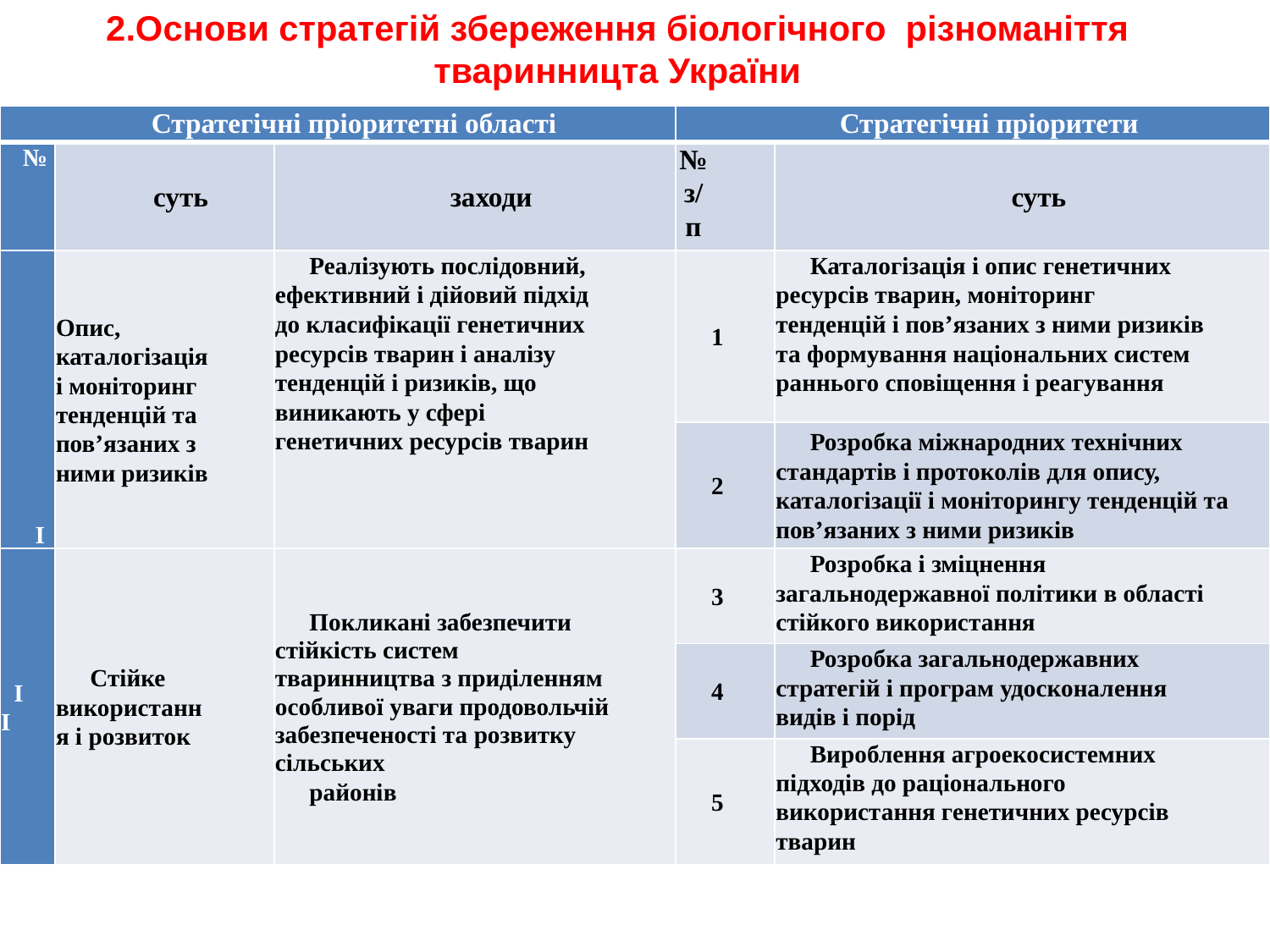

2.Основи стратегій збереження біологічного  різноманіття тваринницта України
Таблиця 1 Пріоритети діяльності щодо глобального плану дій в області генетичних ресурсів тварин
| Стратегічні пріоритетні області |  |  | Стратегічні пріоритети |  |
| --- | --- | --- | --- | --- |
| № | суть | заходи | № з/п | суть |
| І | Опис, каталогізація і моніторинг тенденцій та пов’язаних з ними ризиків | Реалізують послідовний, ефективний і дійовий підхід до класифікації генетичних ресурсів тварин і аналізу тенденцій і ризиків, що виникають у сфері генетичних ресурсів тварин | 1 | Каталогізація і опис генетичних ресурсів тварин, моніторинг тенденцій і пов’язаних з ними ризиків та формування національних систем раннього сповіщення і реагування |
|  |  |  | 2 | Розробка міжнародних технічних стандартів і протоколів для опису, каталогізації і моніторингу тенденцій та пов’язаних з ними ризиків |
| ІІ | Стійке використання і розвиток | Покликані забезпечити стійкість систем тваринництва з приділенням особливої уваги продовольчій забезпеченості та розвитку сільських районів | 3 | Розробка і зміцнення загальнодержавної політики в області стійкого використання |
|  |  |  | 4 | Розробка загальнодержавних стратегій і програм удосконалення видів і порід |
|  |  |  | 5 | Вироблення агроекосистемних підходів до раціонального використання генетичних ресурсів тварин |